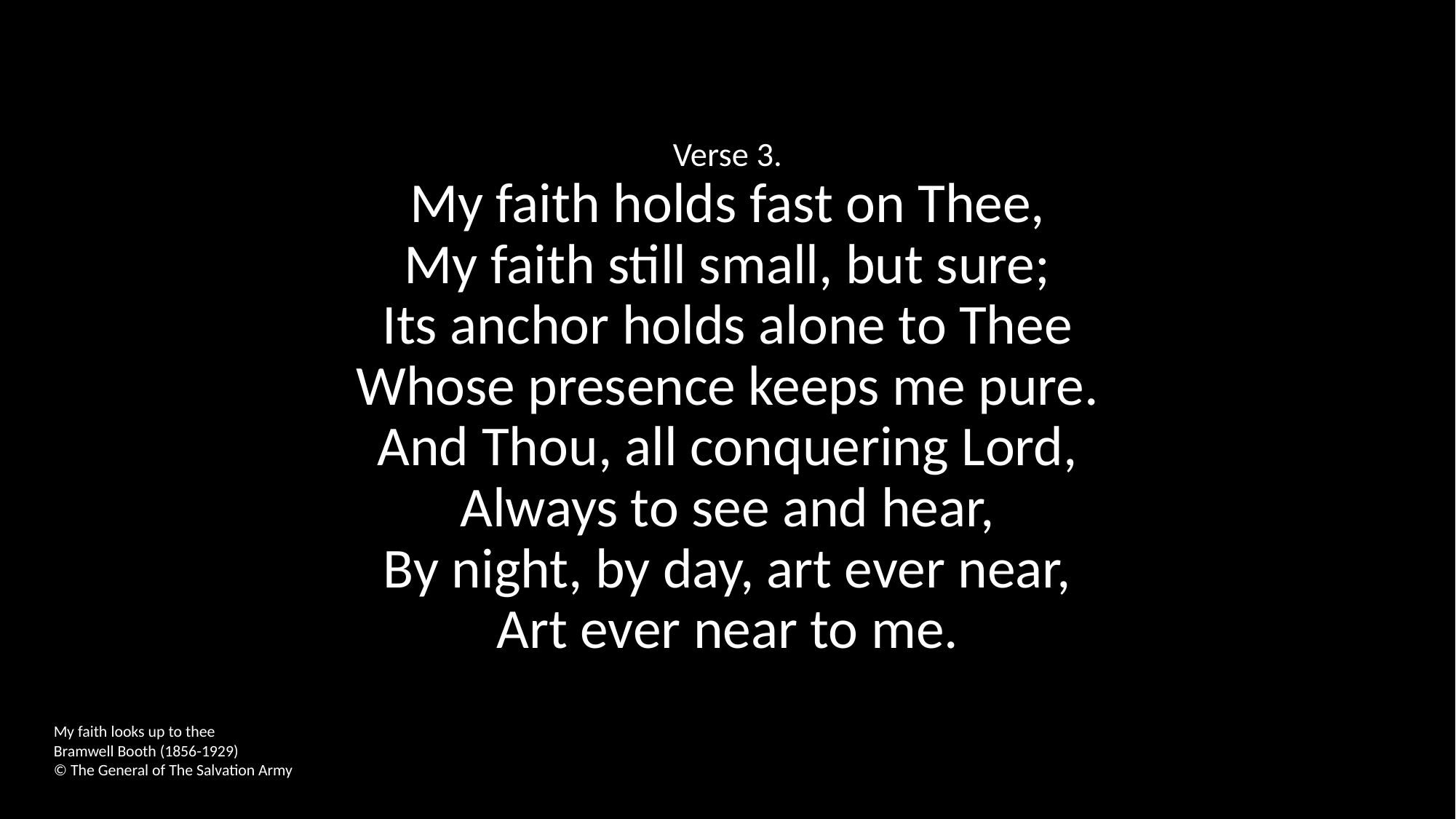

Verse 3.
My faith holds fast on Thee,
My faith still small, but sure;
Its anchor holds alone to Thee
Whose presence keeps me pure.
And Thou, all conquering Lord,
Always to see and hear,
By night, by day, art ever near,
Art ever near to me.
My faith looks up to thee
Bramwell Booth (1856-1929)
© The General of The Salvation Army